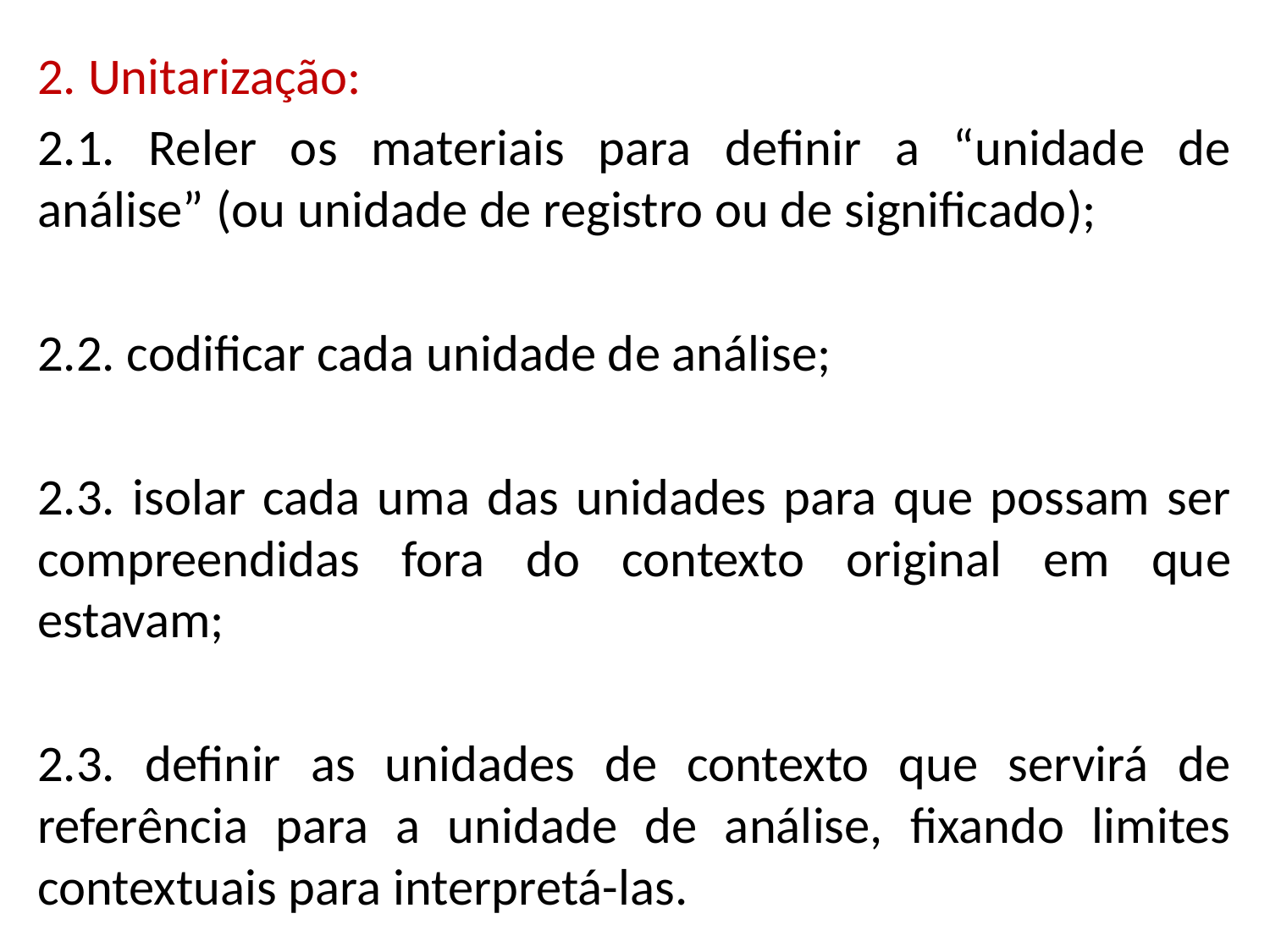

2. Unitarização:
2.1. Reler os materiais para definir a “unidade de análise” (ou unidade de registro ou de significado);

2.2. codificar cada unidade de análise;

2.3. isolar cada uma das unidades para que possam ser compreendidas fora do contexto original em que estavam;

2.3. definir as unidades de contexto que servirá de referência para a unidade de análise, fixando limites contextuais para interpretá-las.